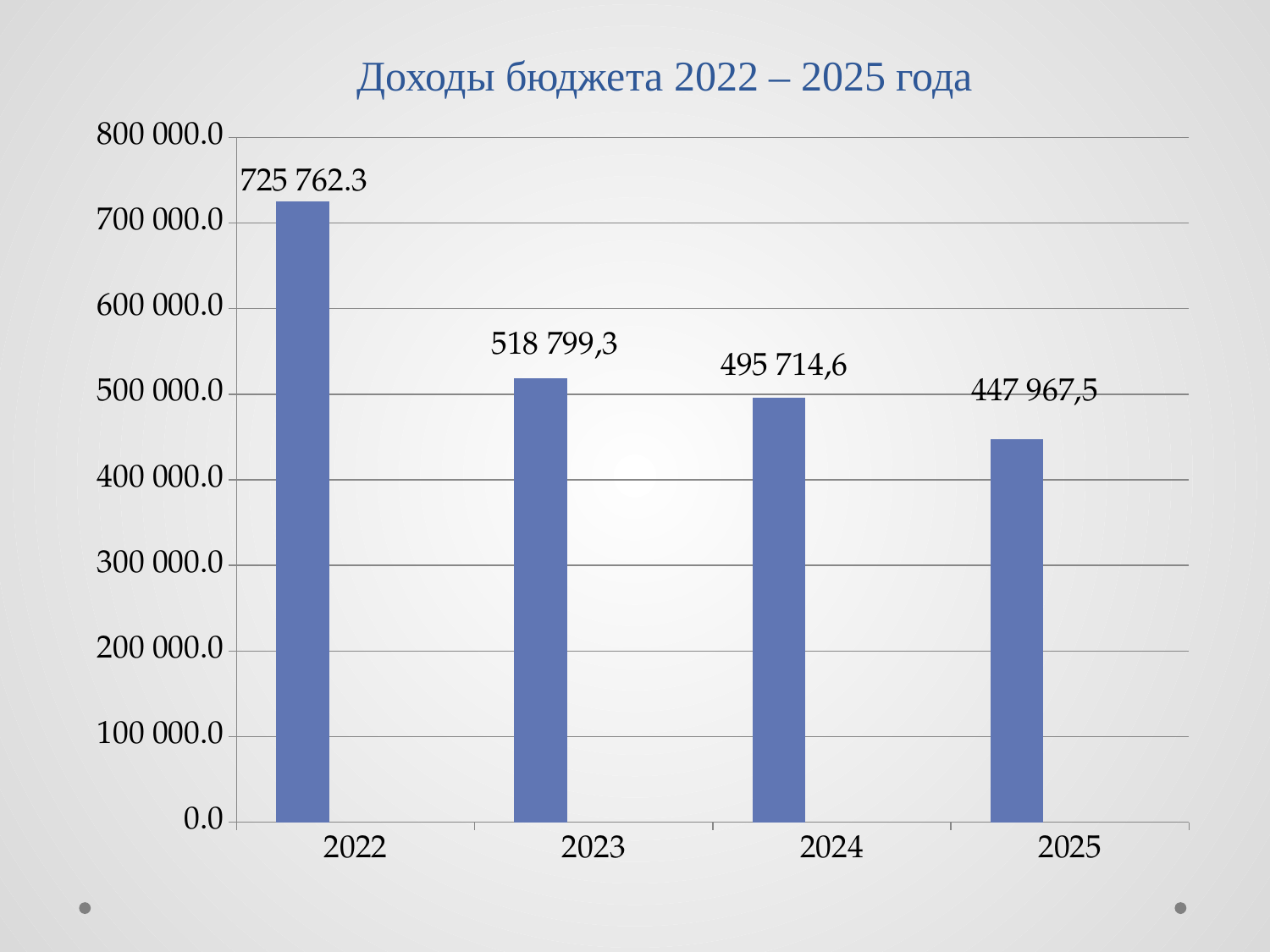

# Доходы бюджета 2022 – 2025 года

### Chart

| Category | Столбец1 | Столбец2 | Столбец3 |
|---|---|---|---|
| 2022 | 725762.3 | None | None |
| 2023 | 518799.3 | None | None |
| 2024 | 495714.6 | None | None |
| 2025 | 447967.5 | None | None |